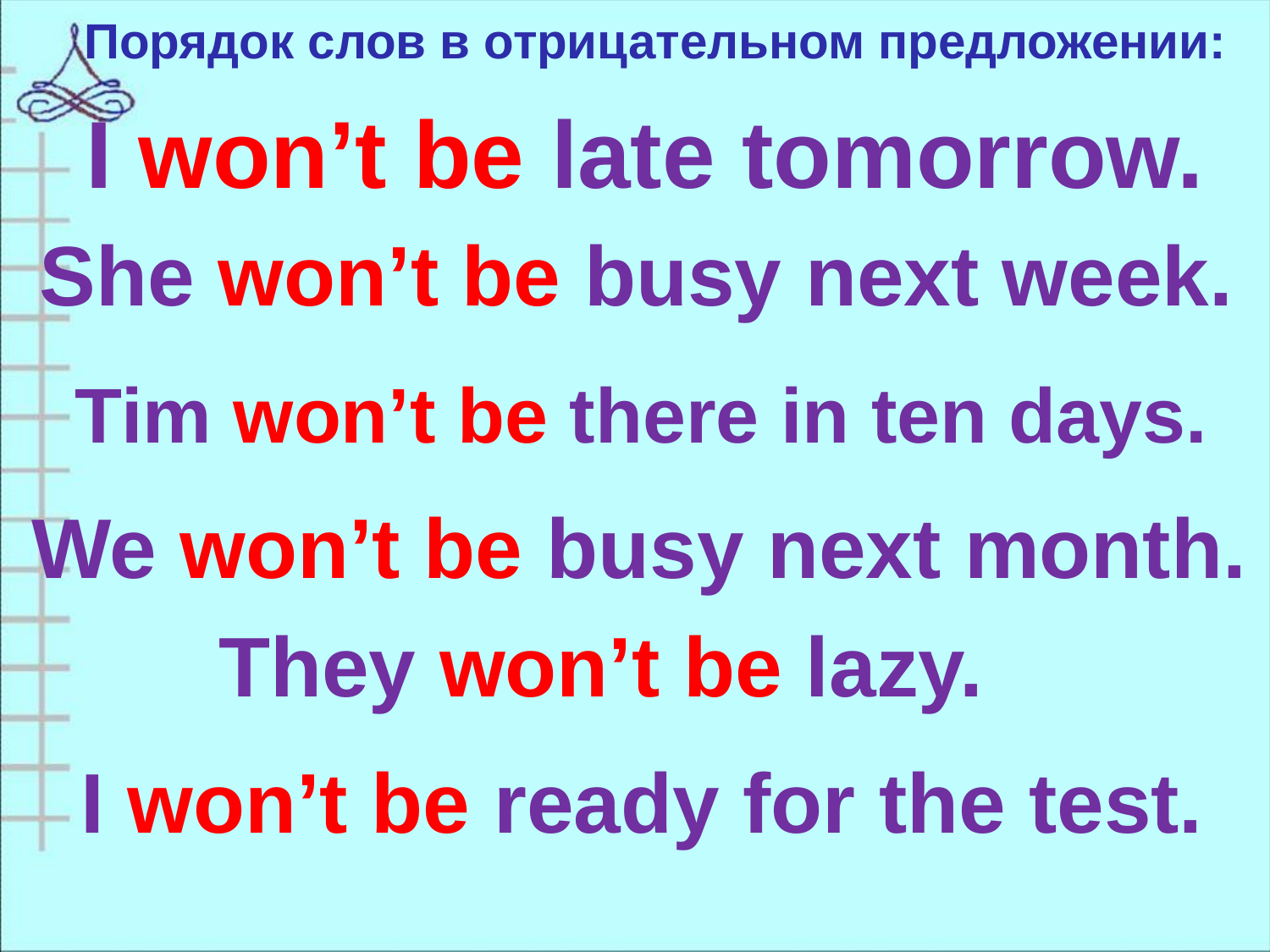

Порядок слов в отрицательном предложении:
I won’t be late tomorrow.
She won’t be busy next week.
Tim won’t be there in ten days.
We won’t be busy next month.
They won’t be lazy.
I won’t be ready for the test.